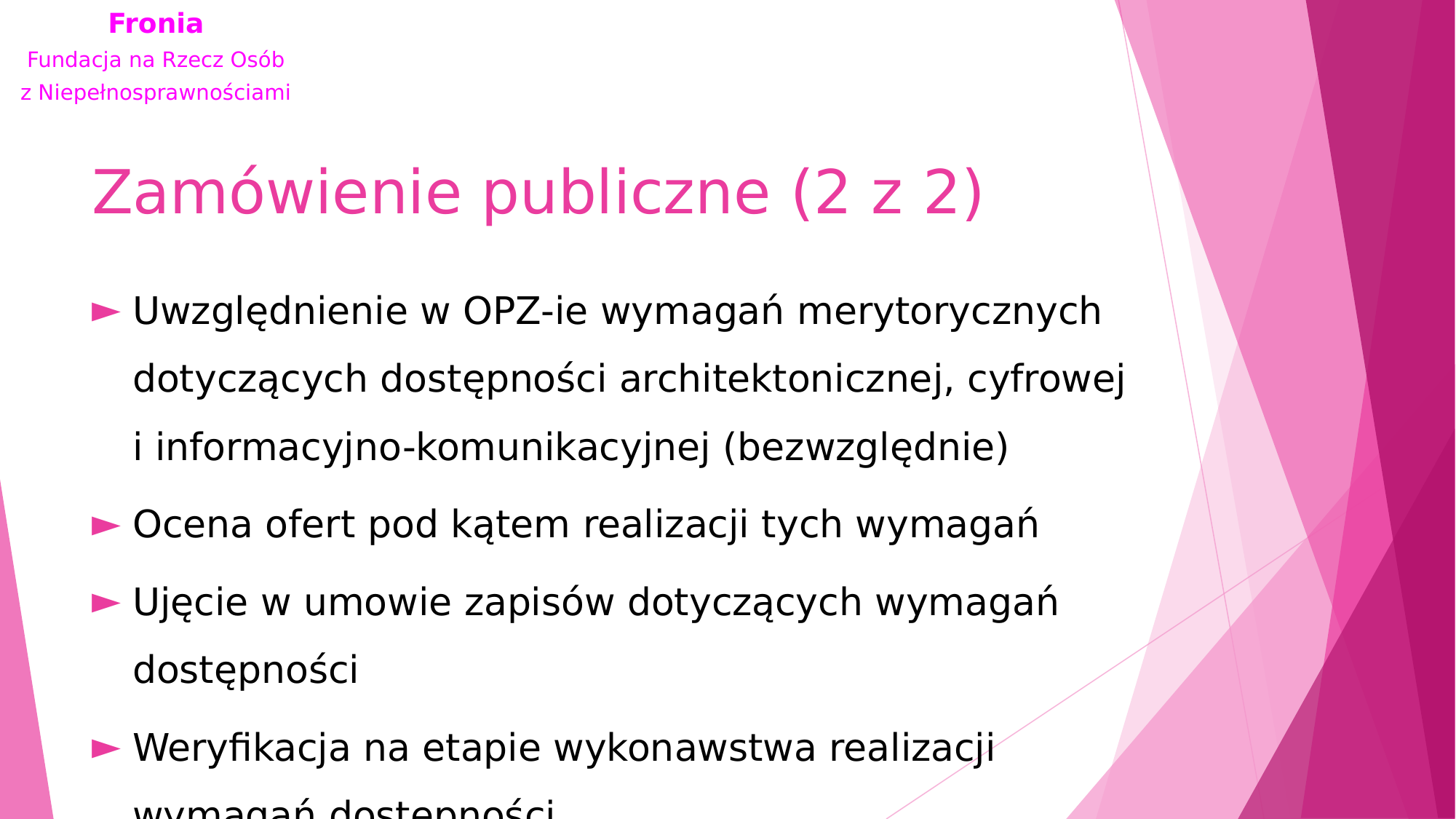

# Zamówienie publiczne (2 z 2)
Uwzględnienie w OPZ-ie wymagań merytorycznych dotyczących dostępności architektonicznej, cyfrowej i informacyjno-komunikacyjnej (bezwzględnie)
Ocena ofert pod kątem realizacji tych wymagań
Ujęcie w umowie zapisów dotyczących wymagań dostępności
Weryfikacja na etapie wykonawstwa realizacji wymagań dostępności